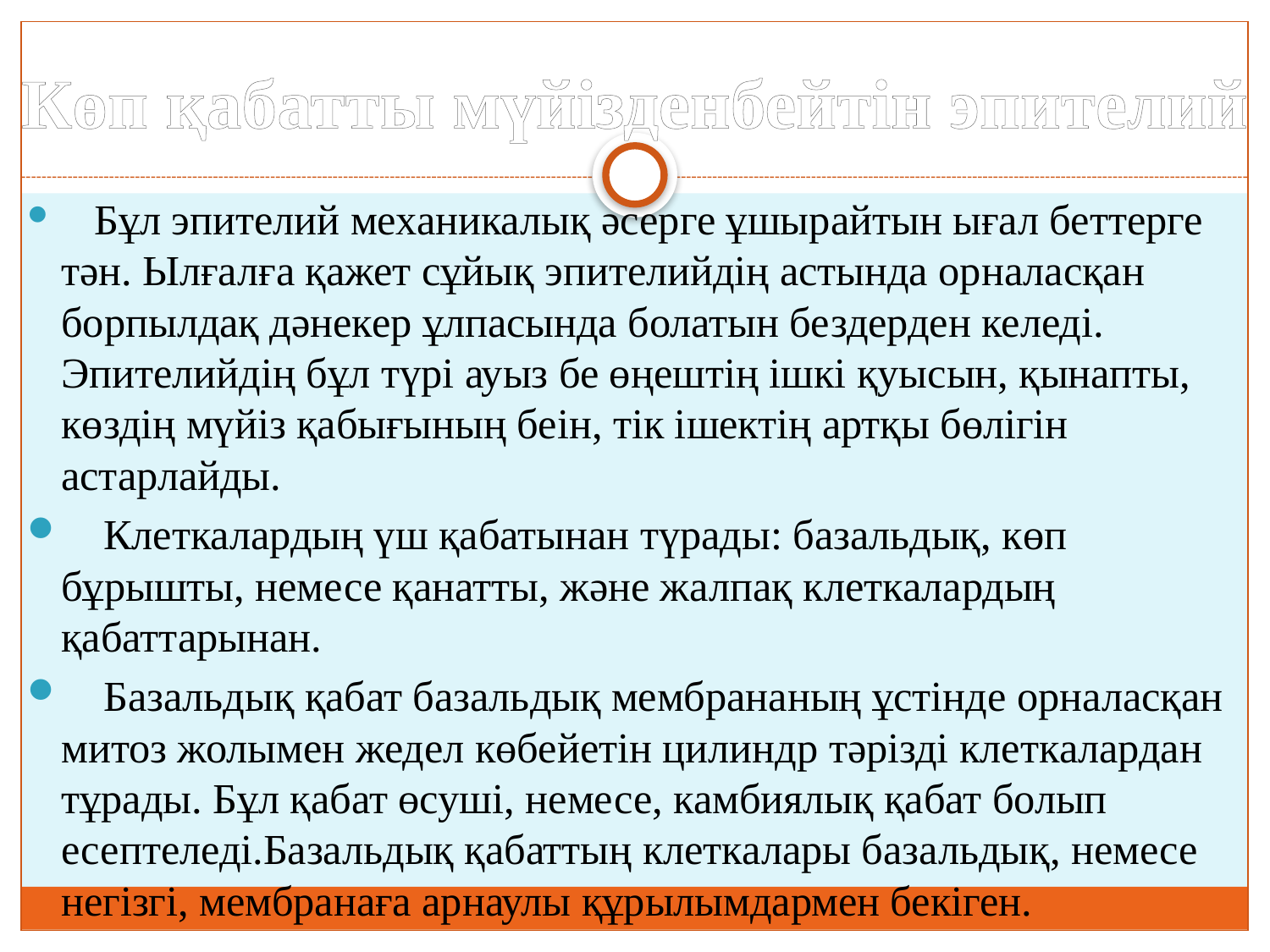

# Көп қабатты мүйізденбейтін эпителий
    Бұл эпителий механикалық әсерге ұшырайтын ығал беттерге тән. Ылғалға қажет сұйық эпителийдің астында орналасқан борпылдақ дәнекер ұлпасында болатын бездерден келеді. Эпителийдің бұл түрі ауыз бе өңештің ішкі қуысын, қынапты, көздің мүйіз қабығының беін, тік ішектің артқы бөлігін астарлайды.
    Клеткалардың үш қабатынан түрады: базальдық, көп бұрышты, немесе қанатты, және жалпақ клеткалардың қабаттарынан.
    Базальдық қабат базальдық мембрананың ұстінде орналасқан митоз жолымен жедел көбейетін цилиндр тәрізді клеткалардан тұрады. Бұл қабат өсуші, немесе, камбиялық қабат болып есептеледі.Базальдық қабаттың клеткалары базальдық, немесе негізгі, мембранаға арнаулы құрылымдармен бекіген.